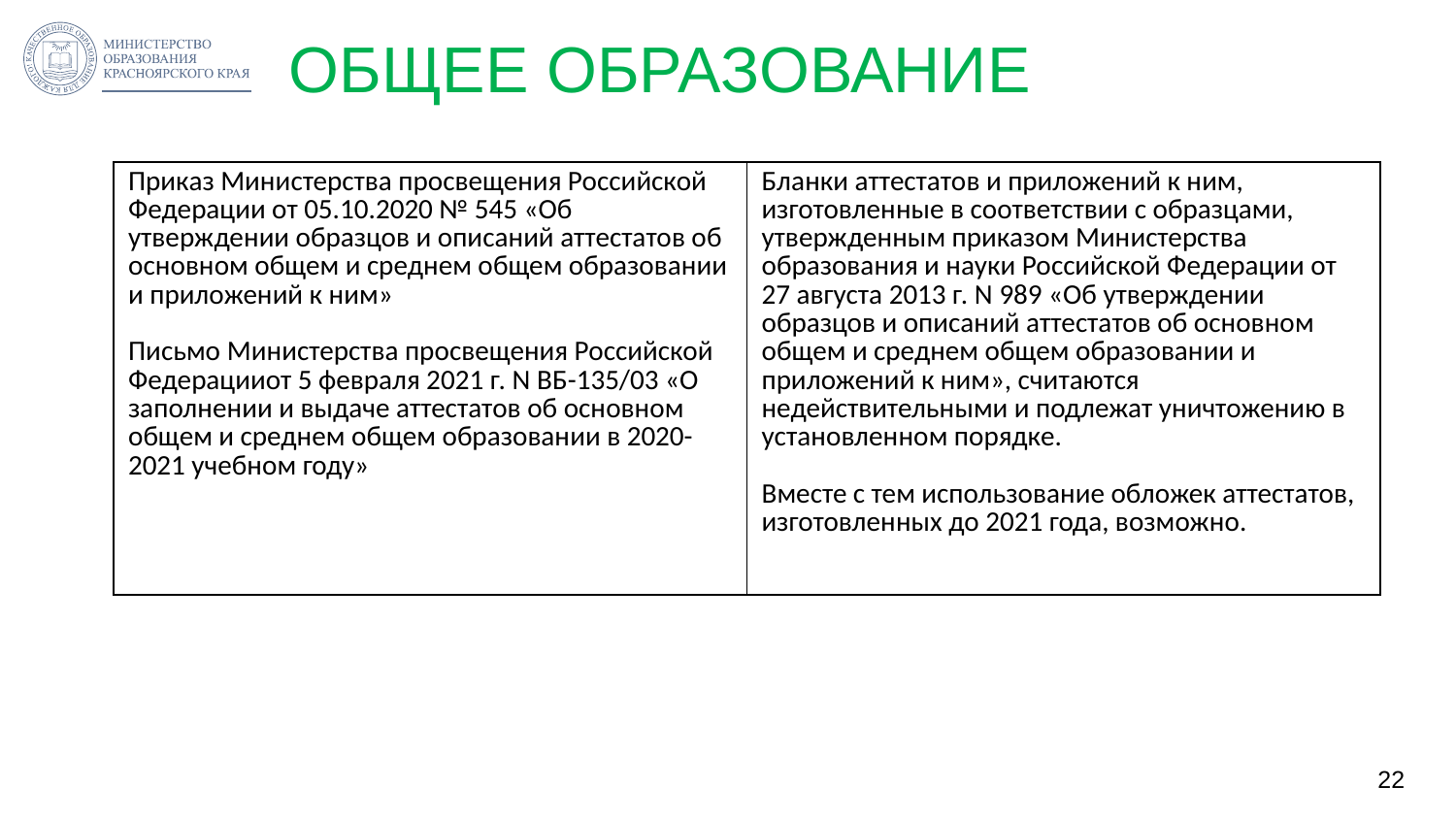

# ОБЩЕЕ ОБРАЗОВАНИЕ
| Приказ Министерства просвещения Российской Федерации от 05.10.2020 № 545 «Об утверждении образцов и описаний аттестатов об основном общем и среднем общем образовании и приложений к ним» Письмо Министерства просвещения Российской Федерацииот 5 февраля 2021 г. N ВБ-135/03 «О заполнении и выдаче аттестатов об основном общем и среднем общем образовании в 2020-2021 учебном году» | Бланки аттестатов и приложений к ним, изготовленные в соответствии с образцами, утвержденным приказом Министерства образования и науки Российской Федерации от 27 августа 2013 г. N 989 «Об утверждении образцов и описаний аттестатов об основном общем и среднем общем образовании и приложений к ним», считаются недействительными и подлежат уничтожению в установленном порядке. Вместе с тем использование обложек аттестатов, изготовленных до 2021 года, возможно. |
| --- | --- |
22